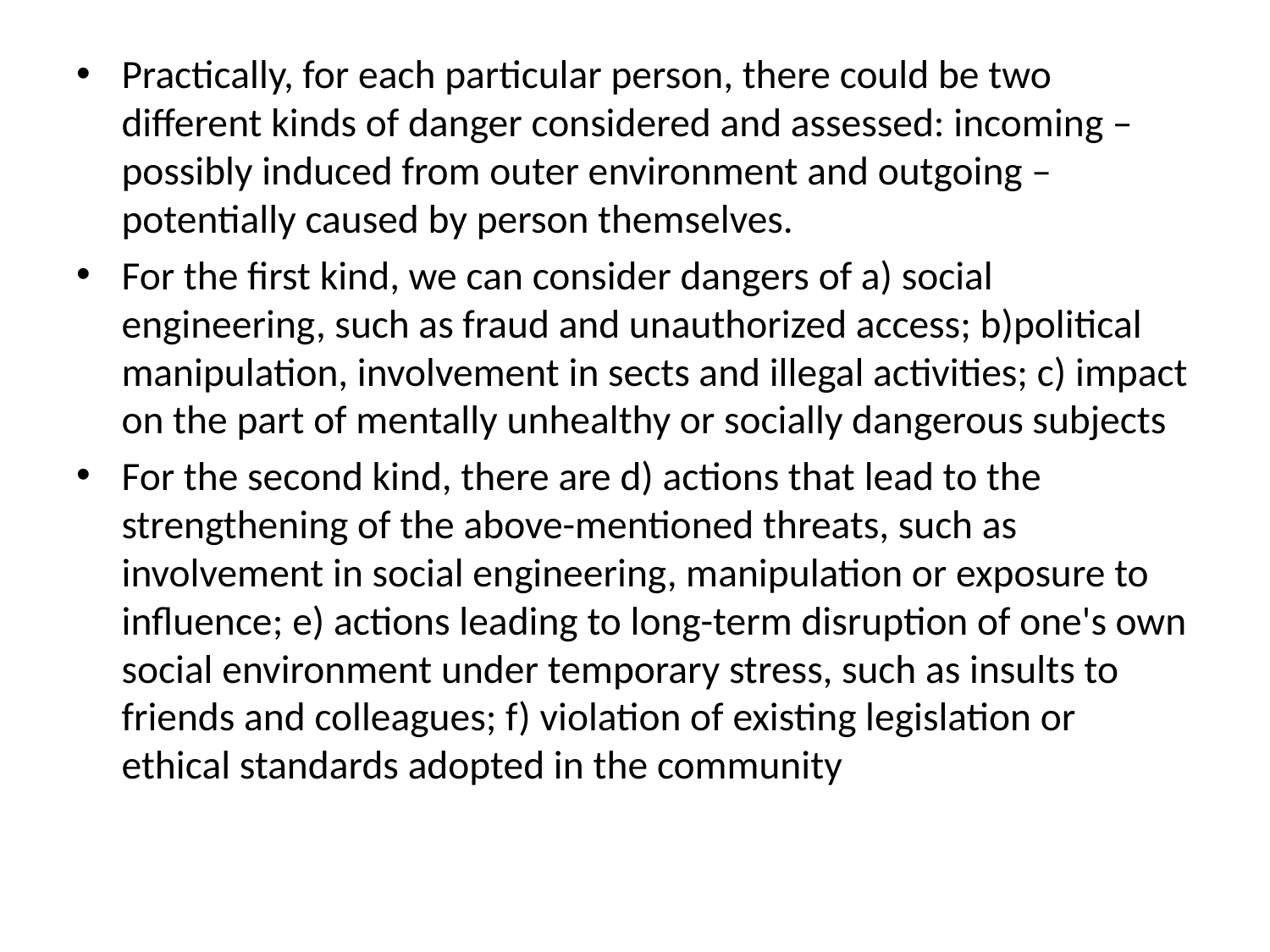

Practically, for each particular person, there could be two different kinds of danger considered and assessed: incoming – possibly induced from outer environment and outgoing –potentially caused by person themselves.
For the first kind, we can consider dangers of a) social engineering, such as fraud and unauthorized access; b)political manipulation, involvement in sects and illegal activities; c) impact on the part of mentally unhealthy or socially dangerous subjects
For the second kind, there are d) actions that lead to the strengthening of the above-mentioned threats, such as involvement in social engineering, manipulation or exposure to influence; e) actions leading to long-term disruption of one's own social environment under temporary stress, such as insults to friends and colleagues; f) violation of existing legislation or ethical standards adopted in the community